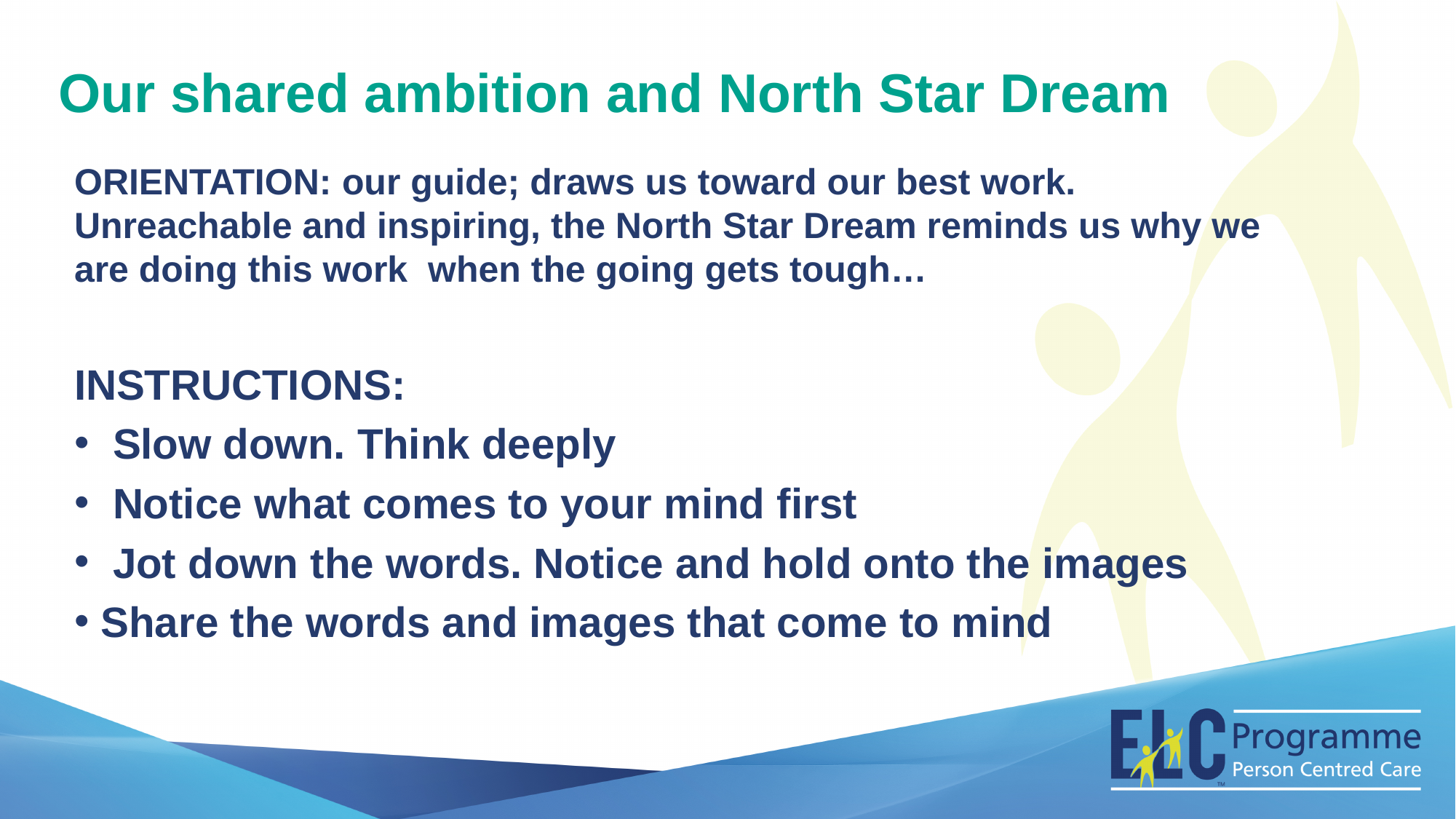

Our shared ambition and North Star Dream
ORIENTATION: our guide; draws us toward our best work. Unreachable and inspiring, the North Star Dream reminds us why we are doing this work  when the going gets tough…

INSTRUCTIONS:
  Slow down. Think deeply
  Notice what comes to your mind first
  Jot down the words. Notice and hold onto the images
 Share the words and images that come to mind